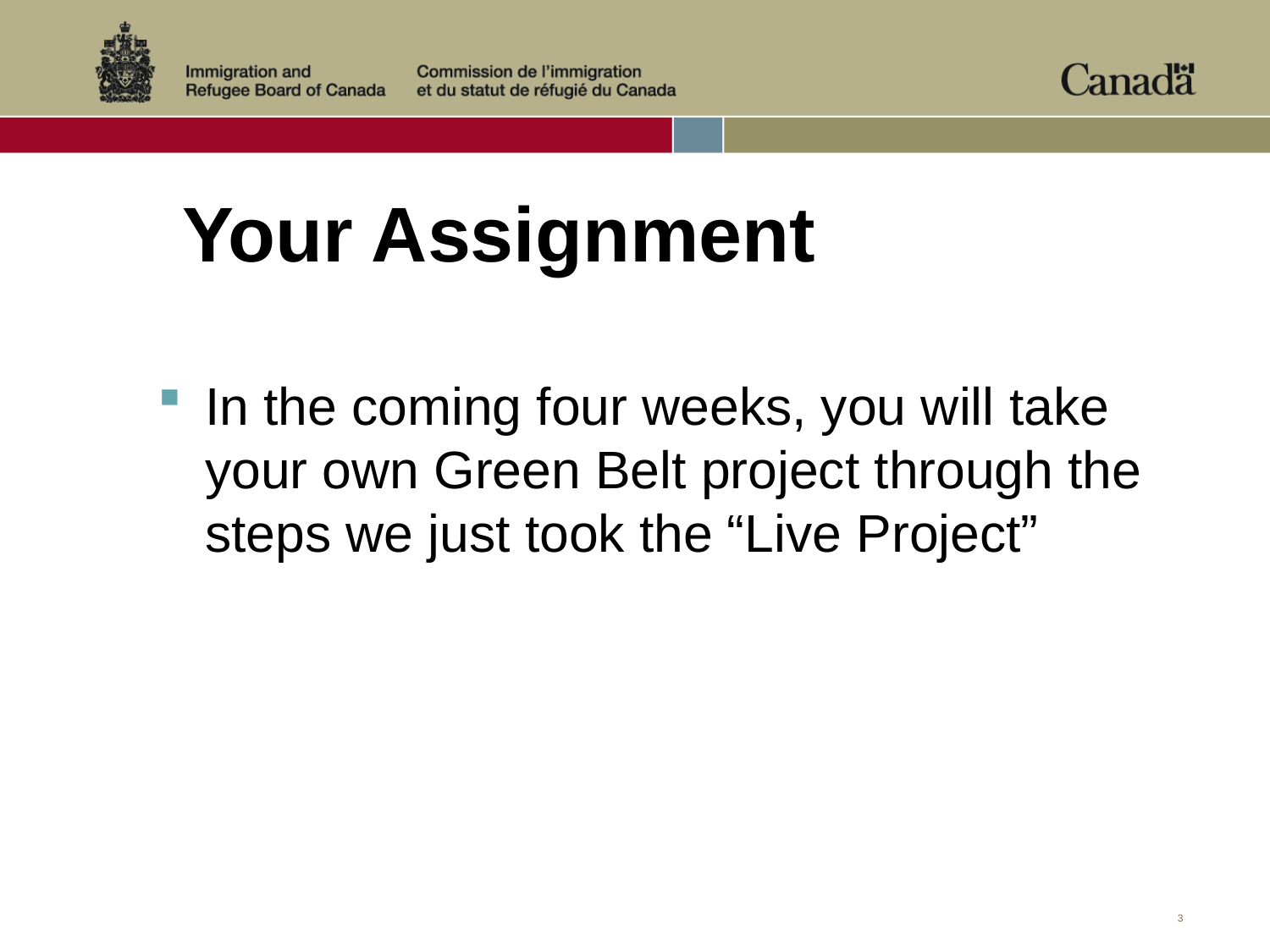

# Your Assignment
In the coming four weeks, you will take your own Green Belt project through the steps we just took the “Live Project”

3